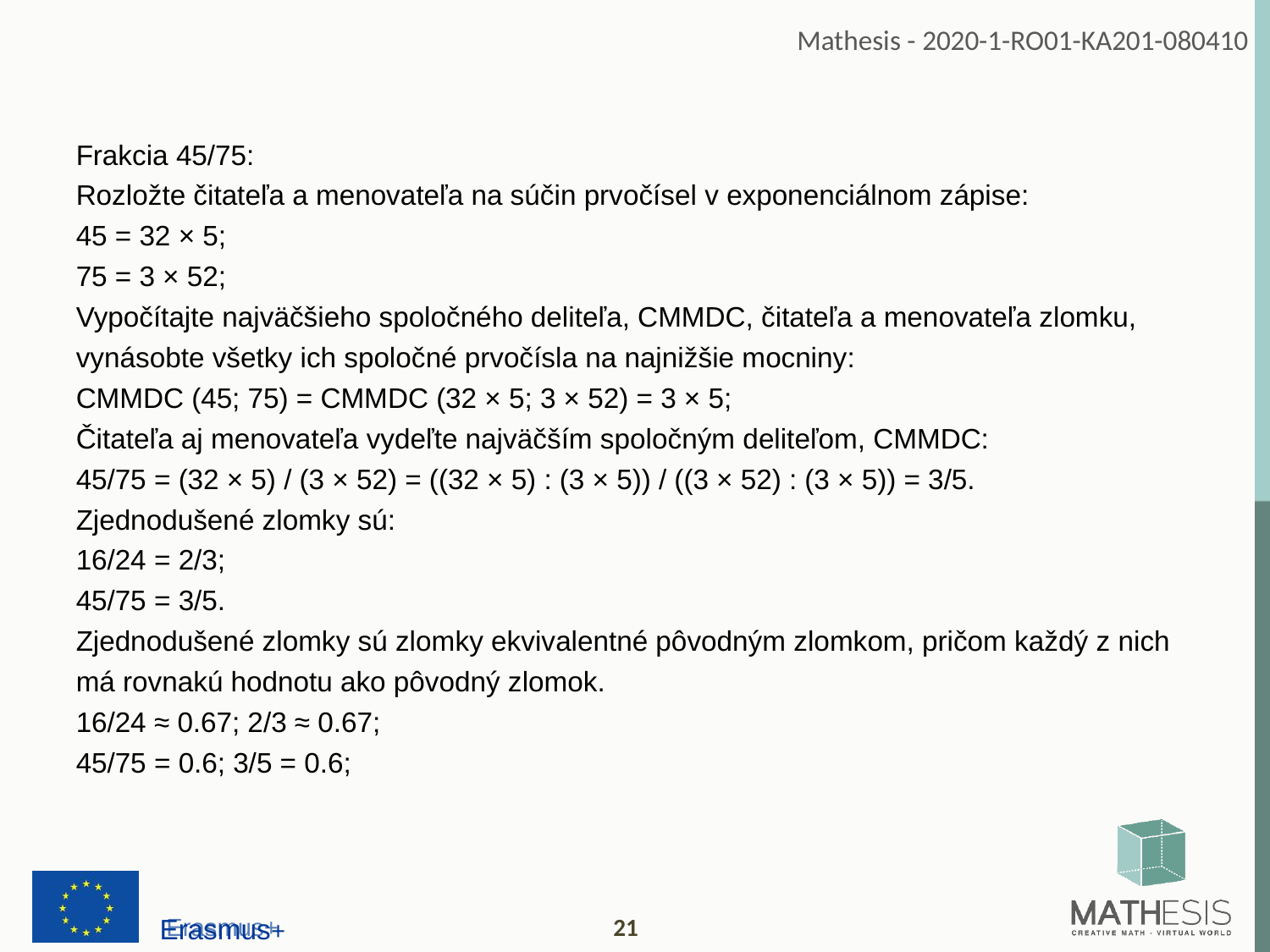

Frakcia 45/75:
Rozložte čitateľa a menovateľa na súčin prvočísel v exponenciálnom zápise:
45 = 32 × 5;
75 = 3 × 52;
Vypočítajte najväčšieho spoločného deliteľa, CMMDC, čitateľa a menovateľa zlomku, vynásobte všetky ich spoločné prvočísla na najnižšie mocniny:
CMMDC (45; 75) = CMMDC (32 × 5; 3 × 52) = 3 × 5;
Čitateľa aj menovateľa vydeľte najväčším spoločným deliteľom, CMMDC:
45/75 = (32 × 5) / (3 × 52) = ((32 × 5) : (3 × 5)) / ((3 × 52) : (3 × 5)) = 3/5.
Zjednodušené zlomky sú:
16/24 = 2/3;
45/75 = 3/5.
Zjednodušené zlomky sú zlomky ekvivalentné pôvodným zlomkom, pričom každý z nich má rovnakú hodnotu ako pôvodný zlomok.
16/24 ≈ 0.67; 2/3 ≈ 0.67;
45/75 = 0.6; 3/5 = 0.6;